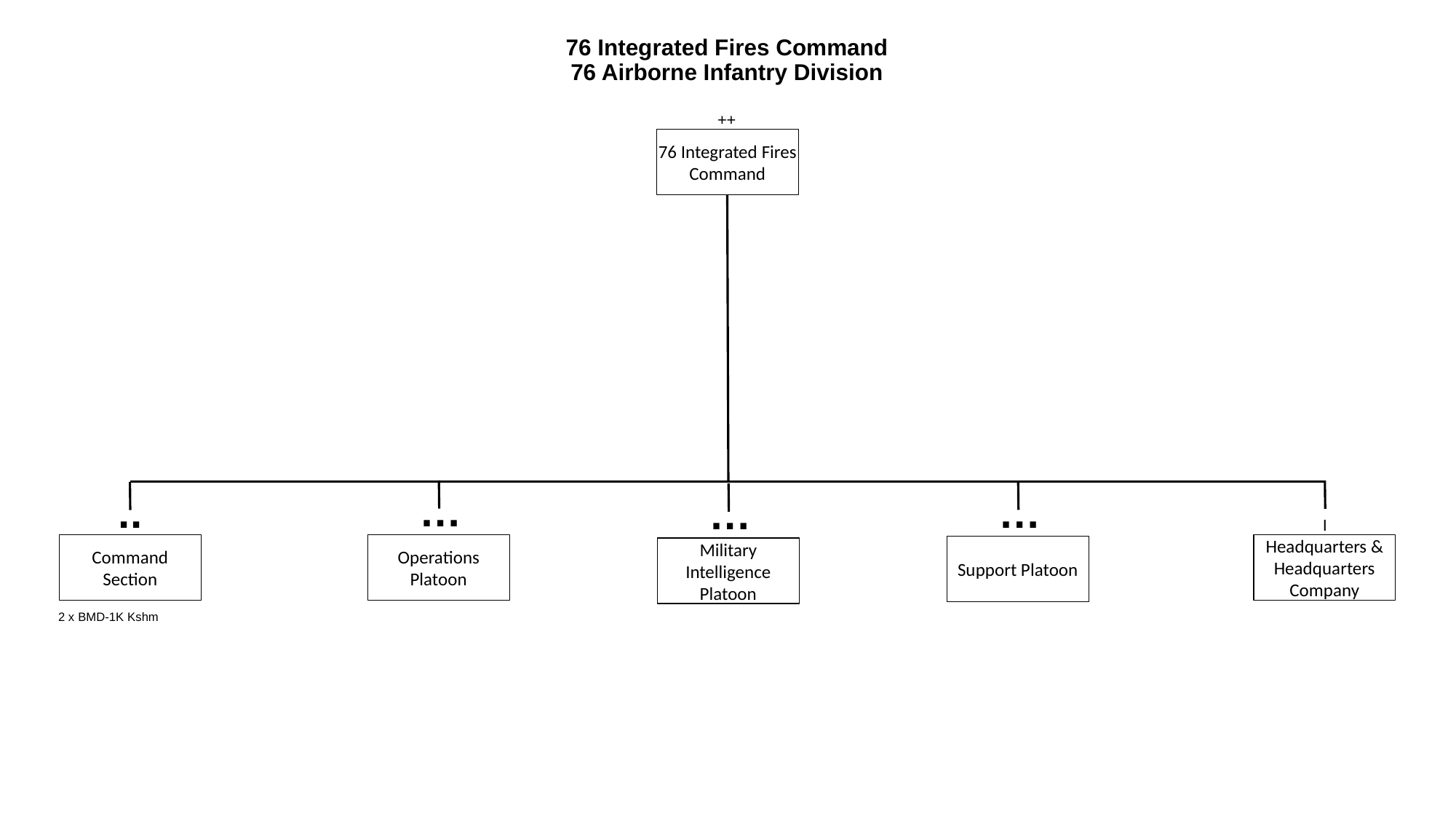

# 76 Integrated Fires Command 76 Airborne Infantry Division
++
76 Integrated Fires Command
…
..
…
…
I
Command
Section
Operations Platoon
Headquarters & Headquarters Company
Support Platoon
Military Intelligence Platoon
2 x BMD-1K Kshm